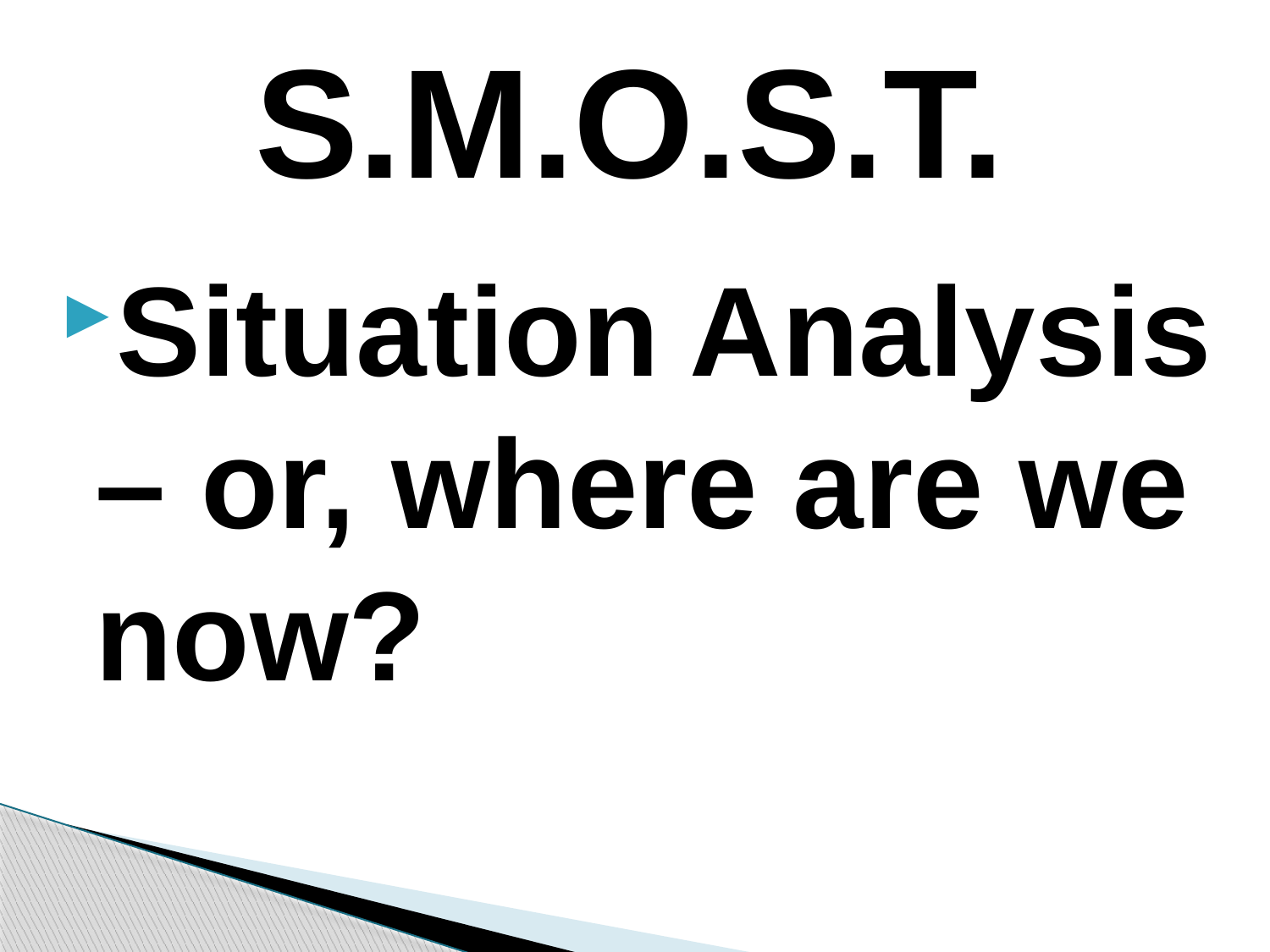

# S.M.O.S.T.
Situation Analysis – or, where are we now?